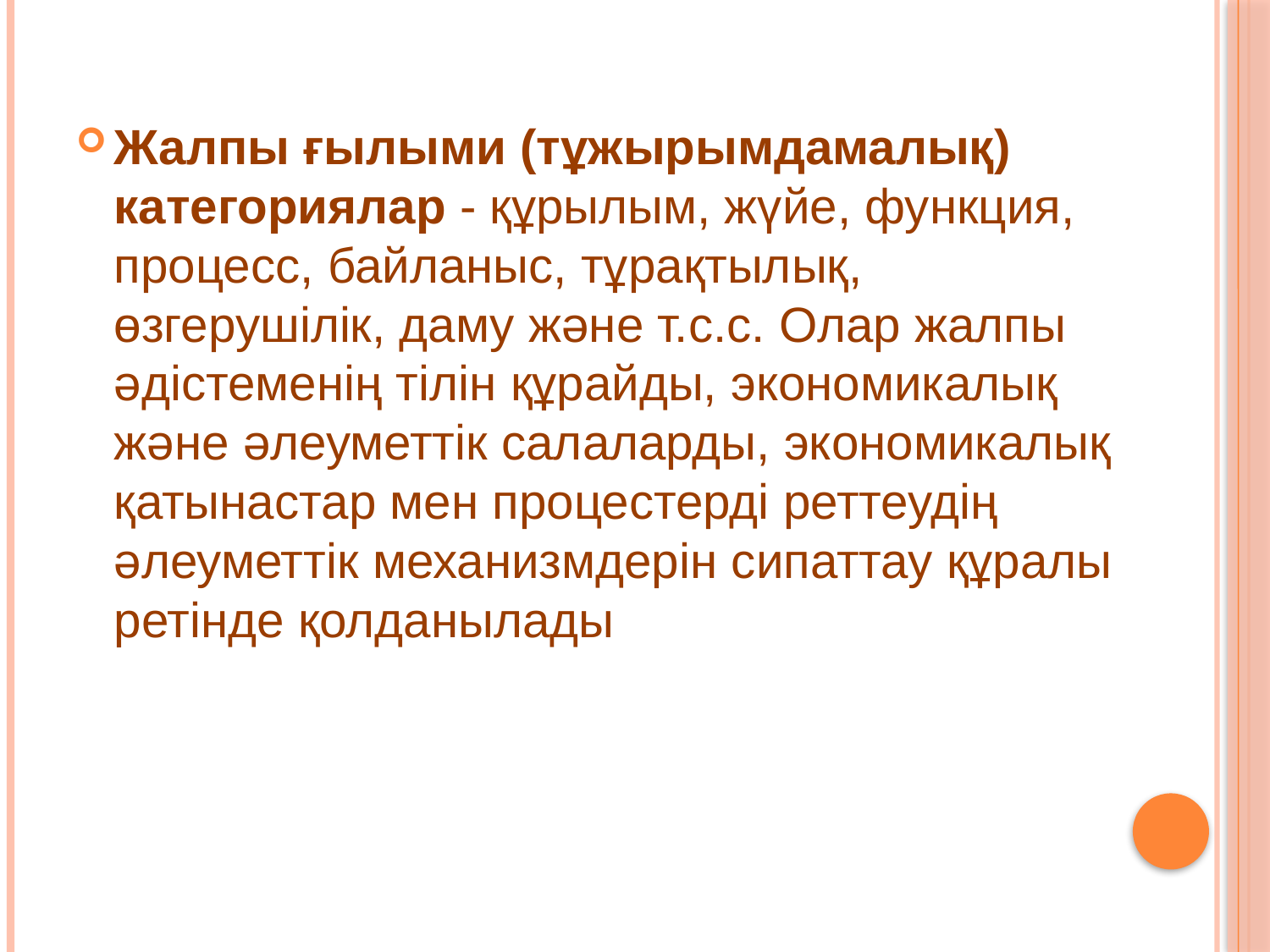

Жалпы ғылыми (тұжырымдамалық) категориялар - құрылым, жүйе, функция, процесс, байланыс, тұрақтылық, өзгерушілік, даму және т.с.с. Олар жалпы әдістеменің тілін құрайды, экономикалық және әлеуметтік салаларды, экономикалық қатынастар мен процестерді реттеудің әлеуметтік механизмдерін сипаттау құралы ретінде қолданылады